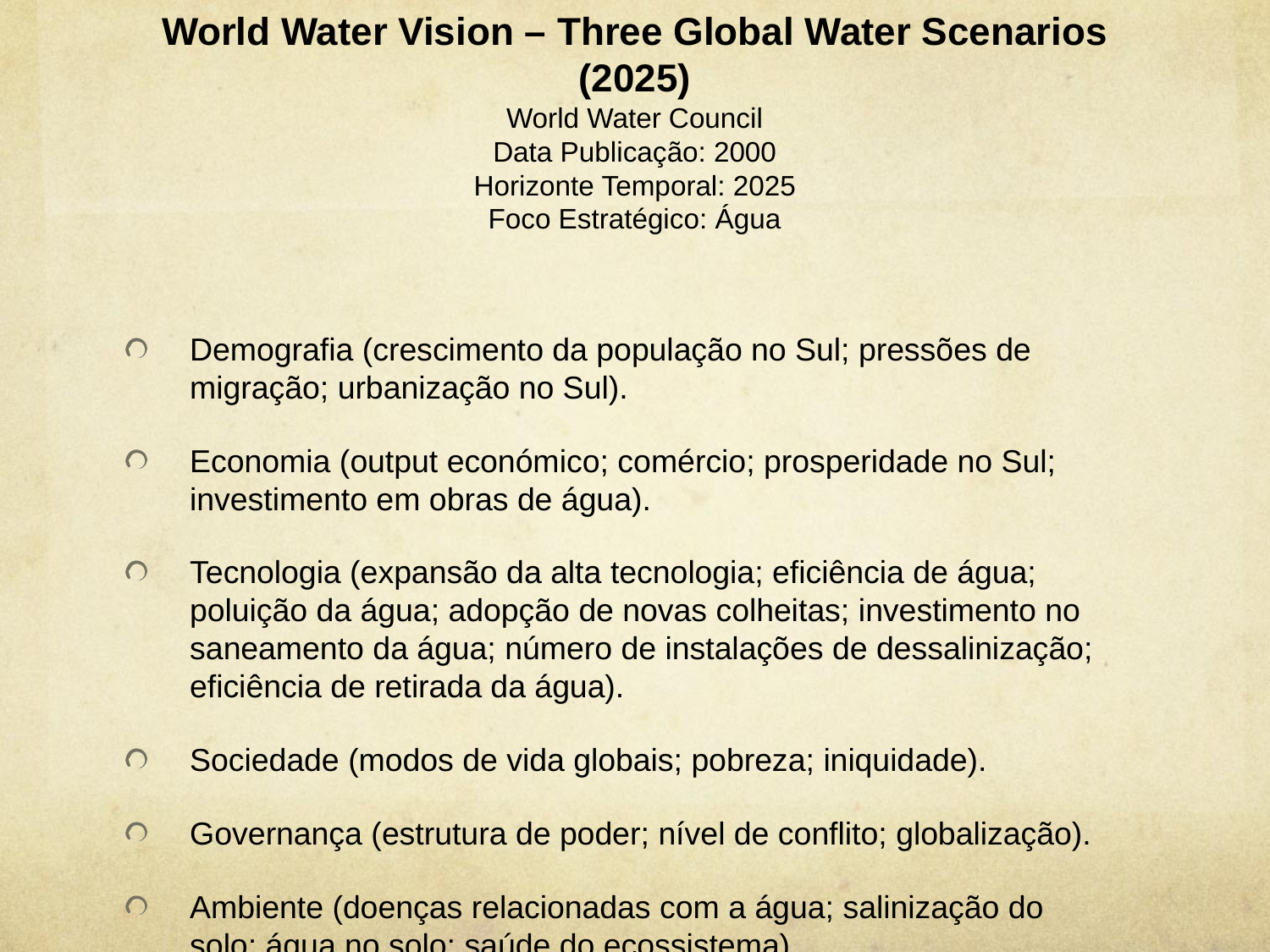

# World Water Vision – Three Global Water Scenarios (2025) World Water Council Data Publicação: 2000 Horizonte Temporal: 2025 Foco Estratégico: Água
Demografia (crescimento da população no Sul; pressões de migração; urbanização no Sul).
Economia (output económico; comércio; prosperidade no Sul; investimento em obras de água).
Tecnologia (expansão da alta tecnologia; eficiência de água; poluição da água; adopção de novas colheitas; investimento no saneamento da água; número de instalações de dessalinização; eficiência de retirada da água).
Sociedade (modos de vida globais; pobreza; iniquidade).
Governança (estrutura de poder; nível de conflito; globalização).
Ambiente (doenças relacionadas com a água; salinização do solo; água no solo; saúde do ecossistema).